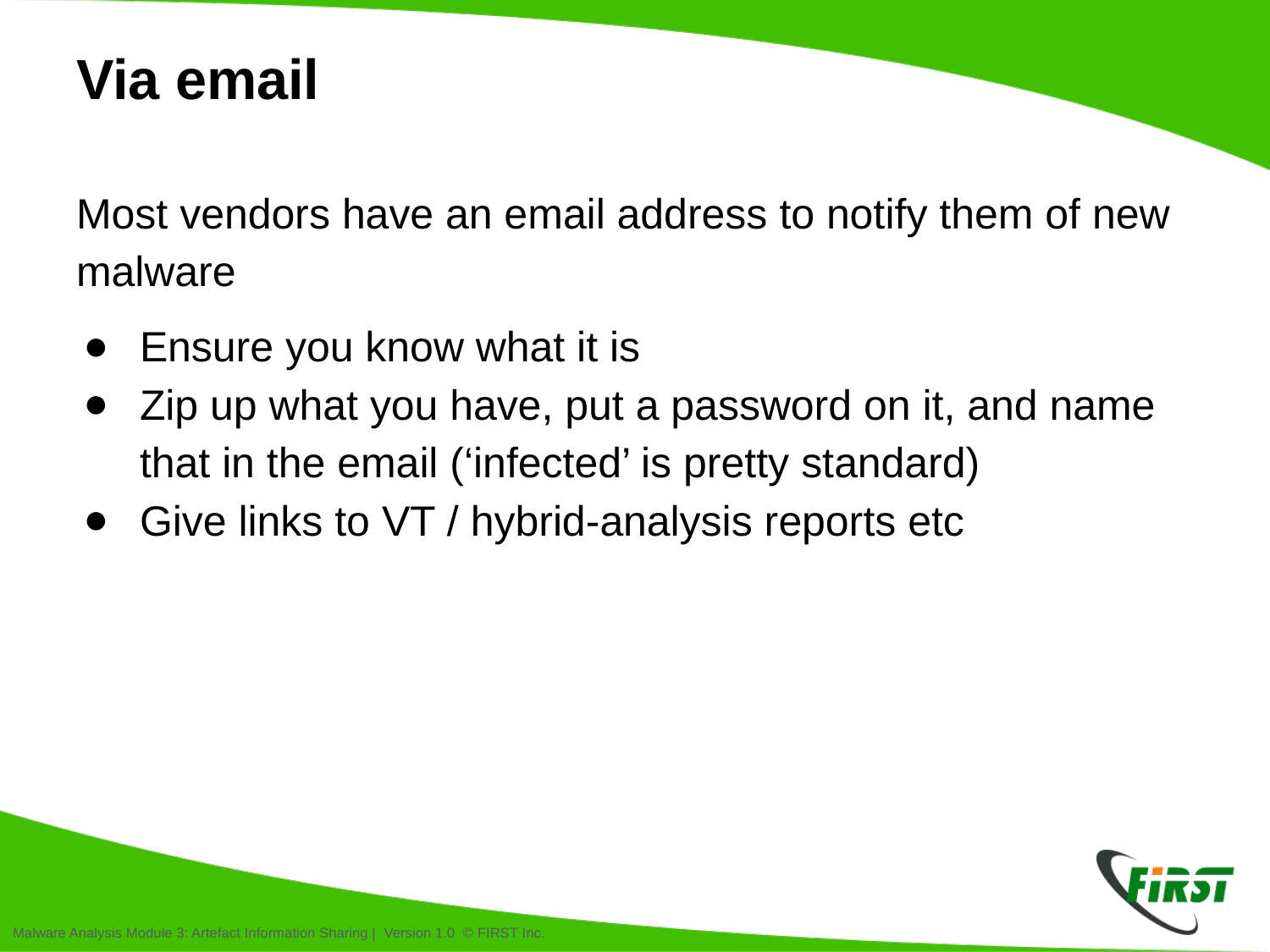

# Via email
Most vendors have an email address to notify them of new malware
Ensure you know what it is
Zip up what you have, put a password on it, and name that in the email (‘infected’ is pretty standard)
Give links to VT / hybrid-analysis reports etc